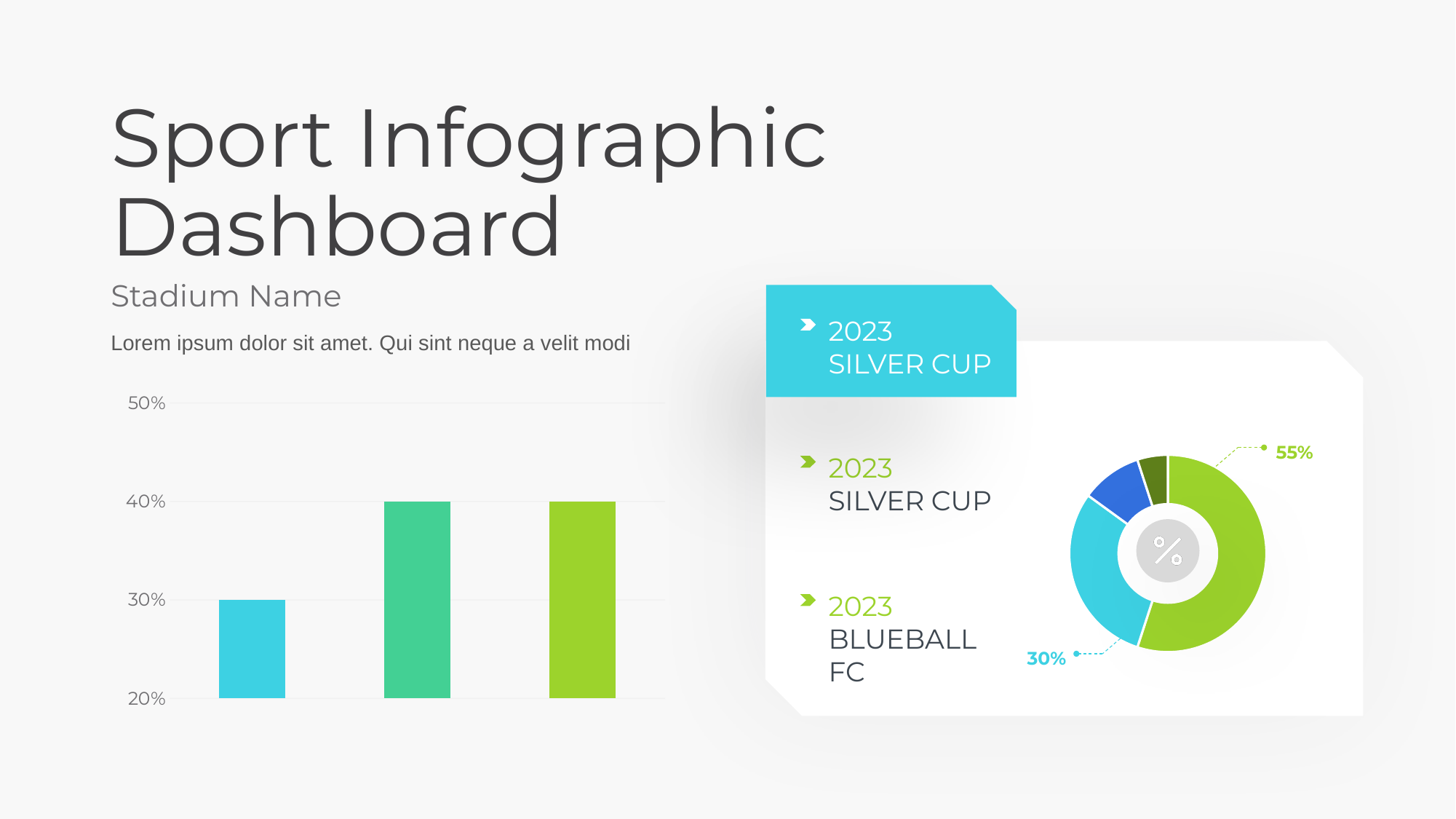

Sport Infographic Dashboard
Stadium Name

2023
SILVER CUP
Lorem ipsum dolor sit amet. Qui sint neque a velit modi

### Chart

| Category | Series 1 |
|---|---|
| Quarter 1 | 0.3 |
| Quarter 2 | 0.4 |
| Quarter 3 | 0.4 |
55%

### Chart

| Category | Sales |
|---|---|
| 1st Qtr | 55.0 |
| 2nd Qtr | 30.0 |
| 3rd Qtr | 10.0 |
| 4th Qtr | 5.0 |
30%

2023
SILVER CUP

2023
BLUEBALL FC